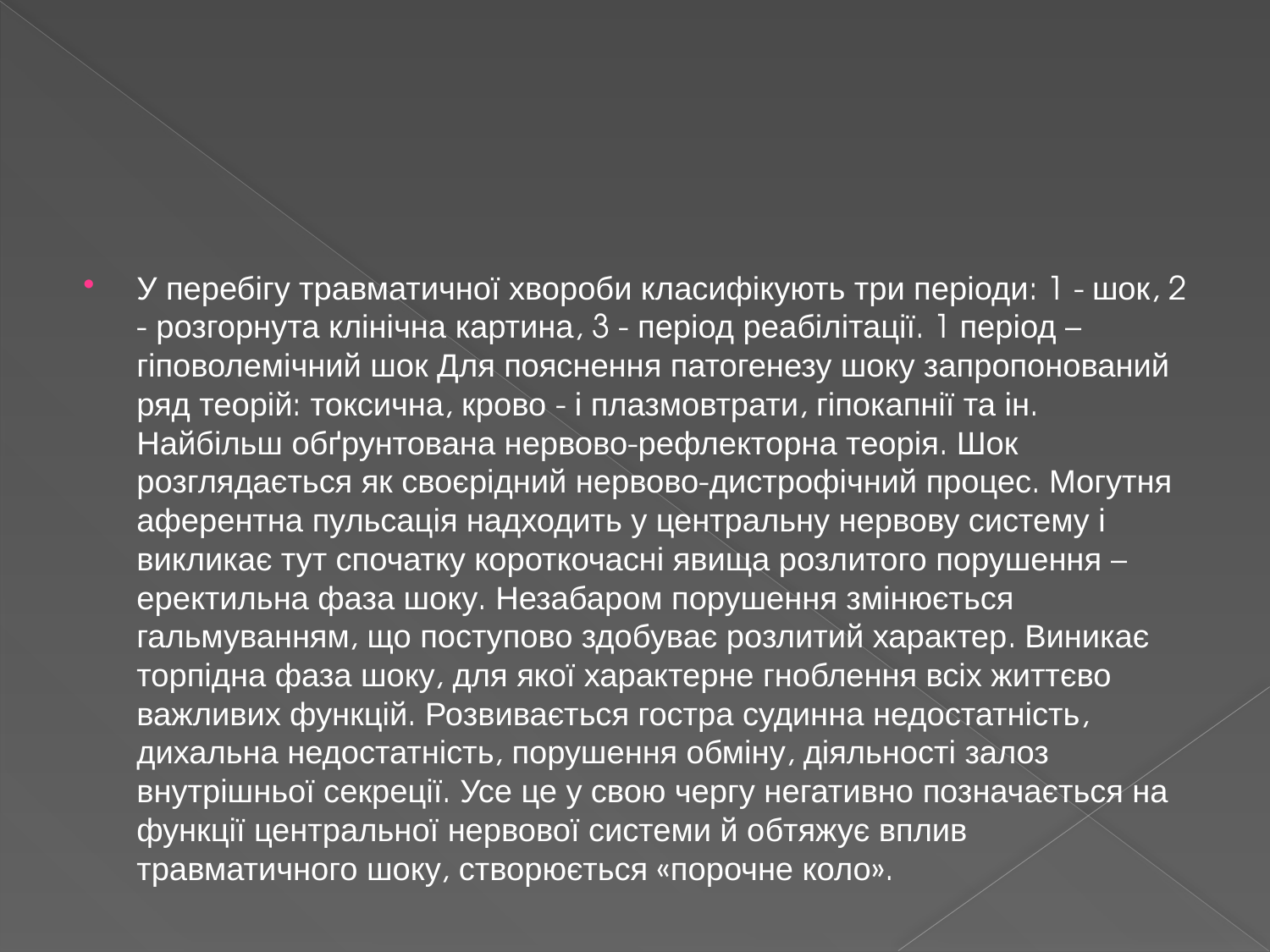

#
У перебігу травматичної хвороби класифікують три періоди: 1 - шок, 2 - розгорнута клінічна картина, 3 - період реабілітації. 1 період – гіповолемічний шок Для пояснення патогенезу шоку запропонований ряд теорій: токсична, крово - і плазмовтрати, гіпокапнії та ін. Найбільш обґрунтована нервово-рефлекторна теорія. Шок  розглядається як своєрідний нервово-дистрофічний процес. Могутня аферентна пульсація надходить у центральну нервову систему і викликає тут спочатку короткочасні явища розлитого порушення – еректильна фаза шоку. Незабаром порушення змінюється гальмуванням, що поступово здобуває розлитий характер. Виникає торпідна фаза шоку, для якої характерне гноблення всіх життєво важливих функцій. Розвивається гостра судинна недостатність, дихальна недостатність, порушення обміну, діяльності залоз внутрішньої секреції. Усе це у свою чергу негативно позначається на функції центральної нервової системи й обтяжує вплив травматичного шоку, створюється «порочне коло».